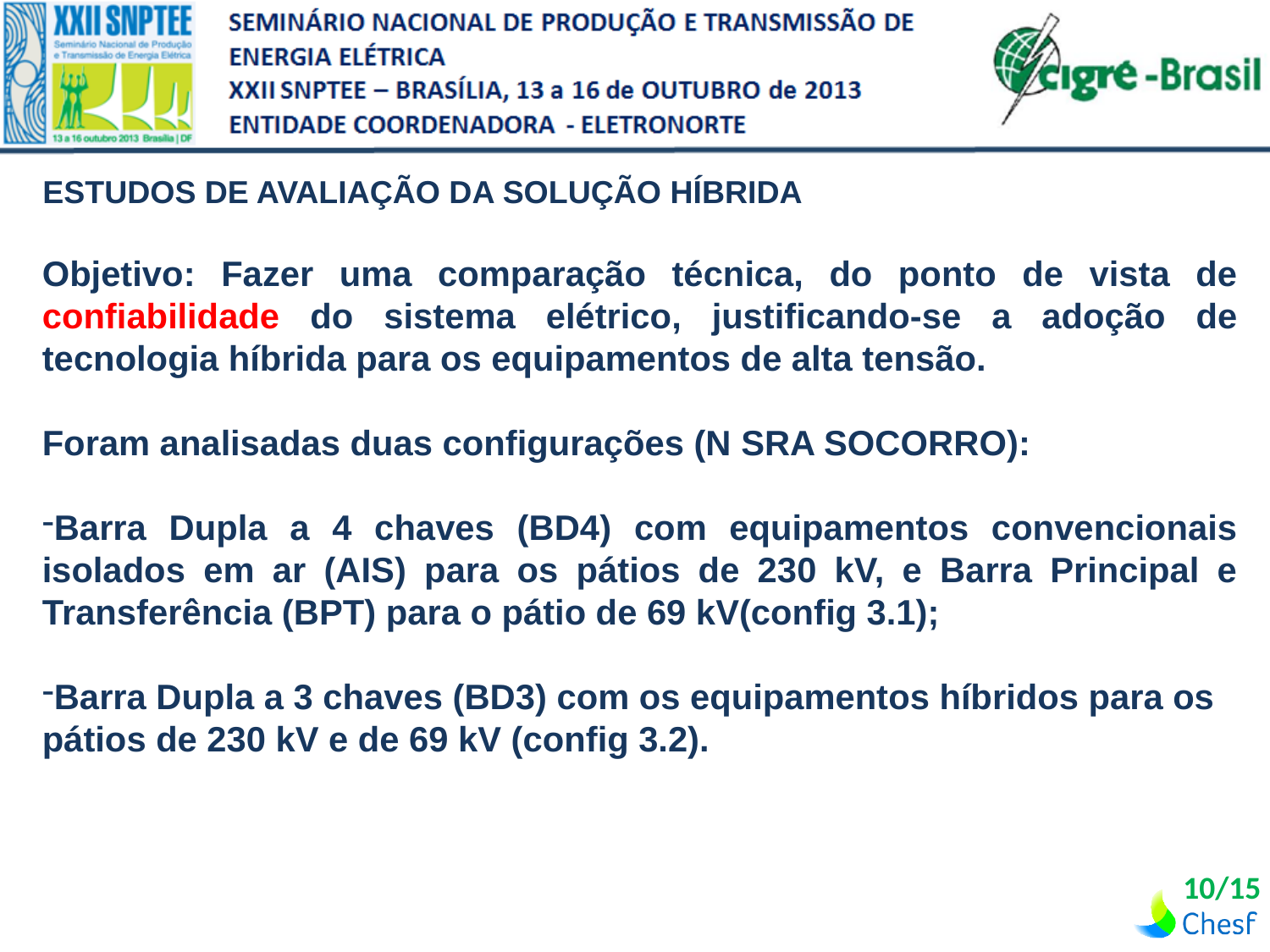

| Estudos de Avaliação da Solução Híbrida |
| --- |
Objetivo: Fazer uma comparação técnica, do ponto de vista de confiabilidade do sistema elétrico, justificando-se a adoção de tecnologia híbrida para os equipamentos de alta tensão.

Foram analisadas duas configurações (N SRA SOCORRO):

Barra Dupla a 4 chaves (BD4) com equipamentos convencionais isolados em ar (AIS) para os pátios de 230 kV, e Barra Principal e Transferência (BPT) para o pátio de 69 kV(config 3.1);

Barra Dupla a 3 chaves (BD3) com os equipamentos híbridos para os pátios de 230 kV e de 69 kV (config 3.2).

10/15